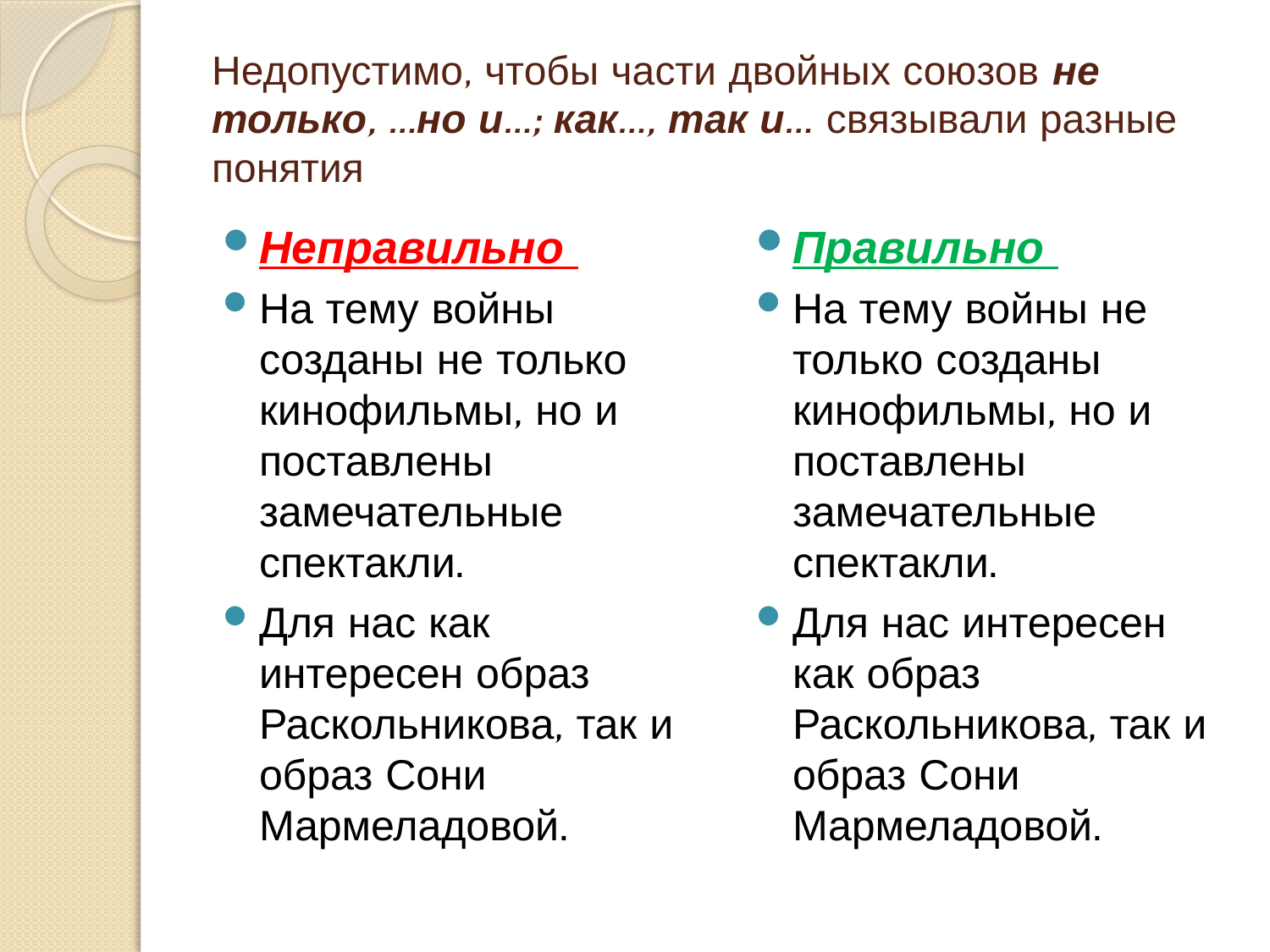

# Недопустимо, чтобы части двойных союзов не только, …но и…; как…, так и… связывали разные понятия
Неправильно
На тему войны созданы не только кинофильмы, но и поставлены замечательные спектакли.
Для нас как интересен образ Раскольникова, так и образ Сони Мармеладовой.
Правильно
На тему войны не только созданы кинофильмы, но и поставлены замечательные спектакли.
Для нас интересен как образ Раскольникова, так и образ Сони Мармеладовой.